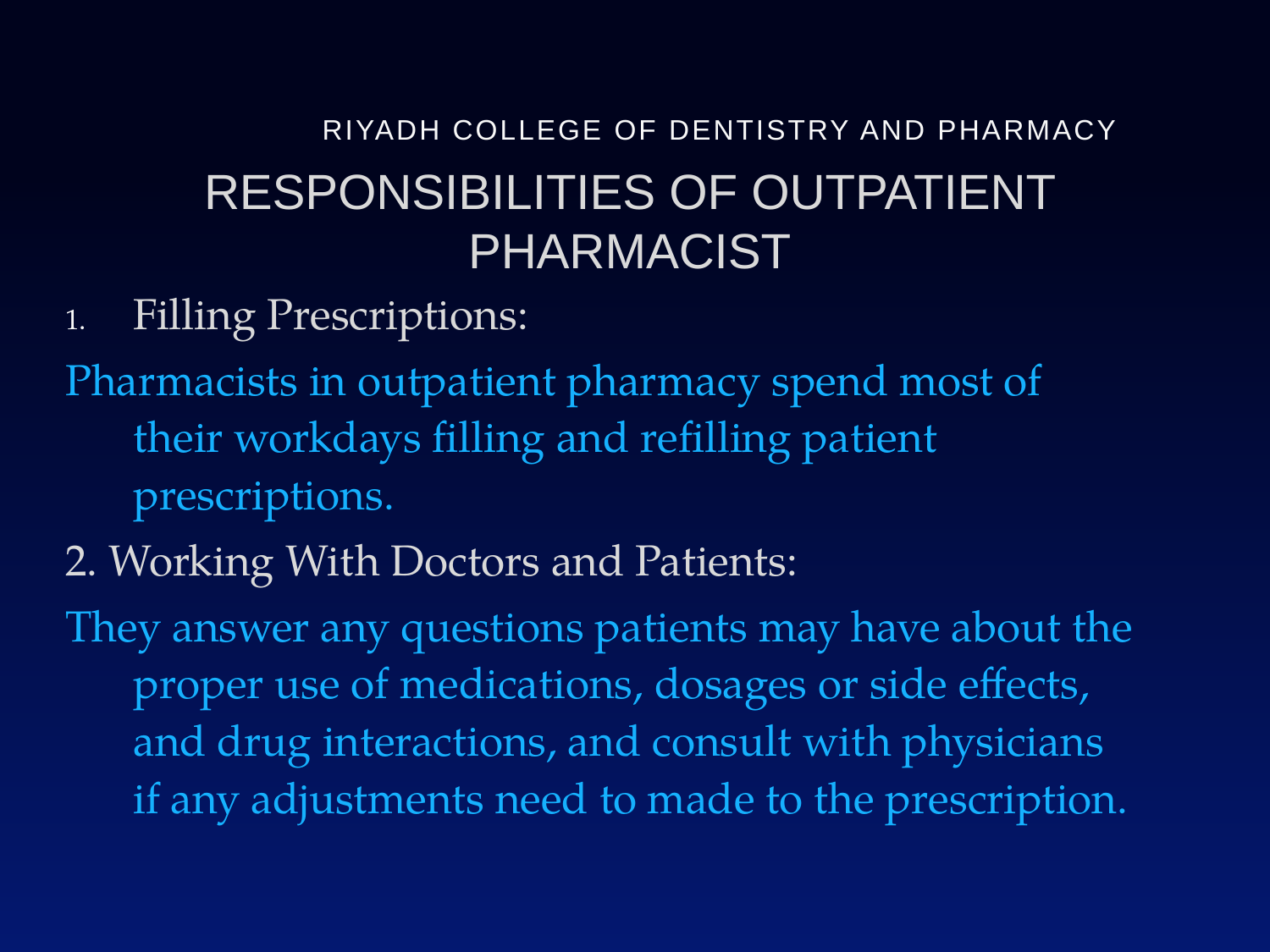

RIYADH COLLEGE OF DENTISTRY AND PHARMACY
# Responsibilities of outpatient pharmacist
Filling Prescriptions:
Pharmacists in outpatient pharmacy spend most of their workdays filling and refilling patient prescriptions.
2. Working With Doctors and Patients:
They answer any questions patients may have about the proper use of medications, dosages or side effects, and drug interactions, and consult with physicians if any adjustments need to made to the prescription.